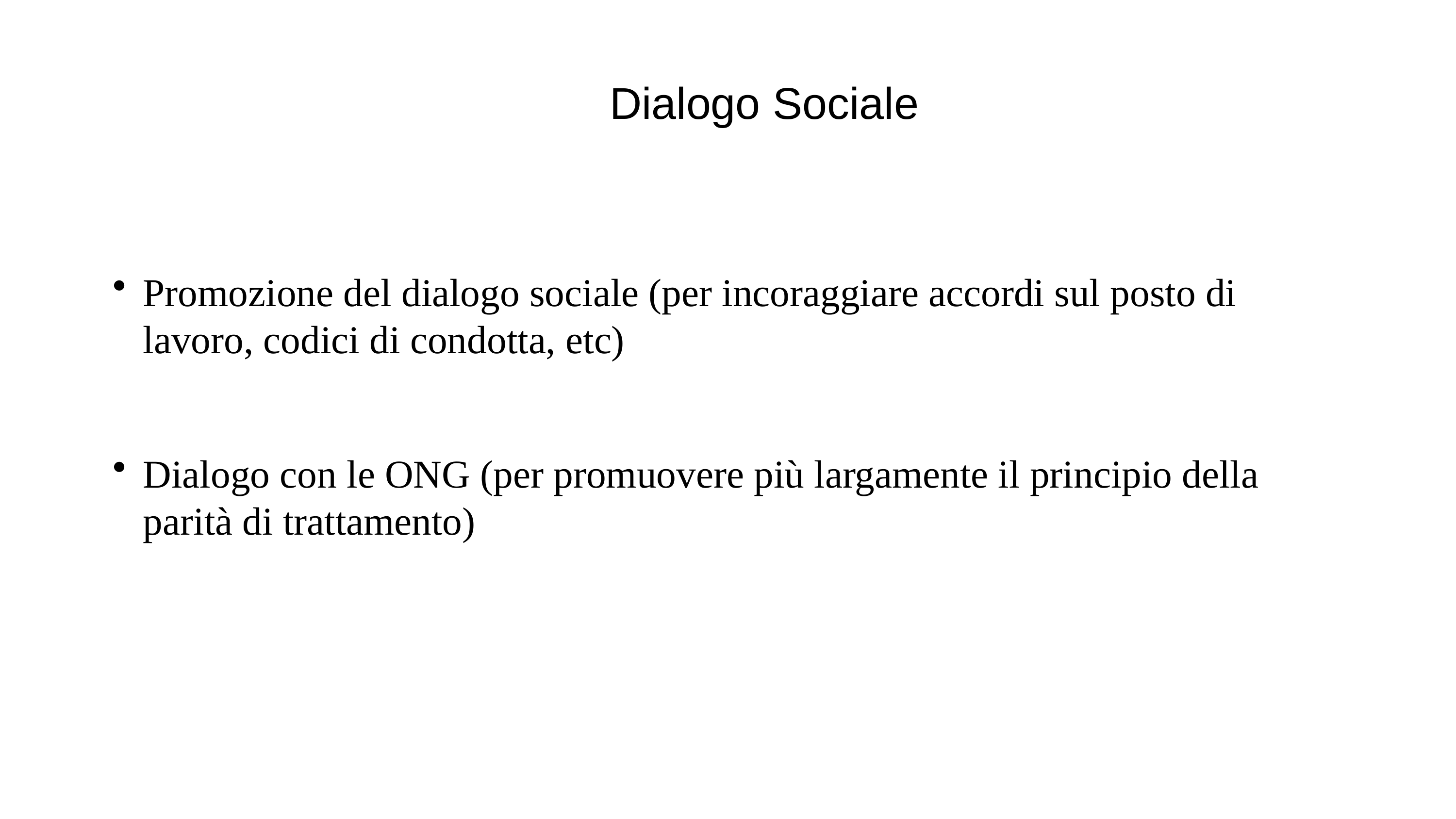

Dialogo Sociale

Promozione del dialogo sociale (per incoraggiare accordi sul posto di lavoro, codici di condotta, etc)

Dialogo con le ONG (per promuovere più largamente il principio della parità di trattamento)